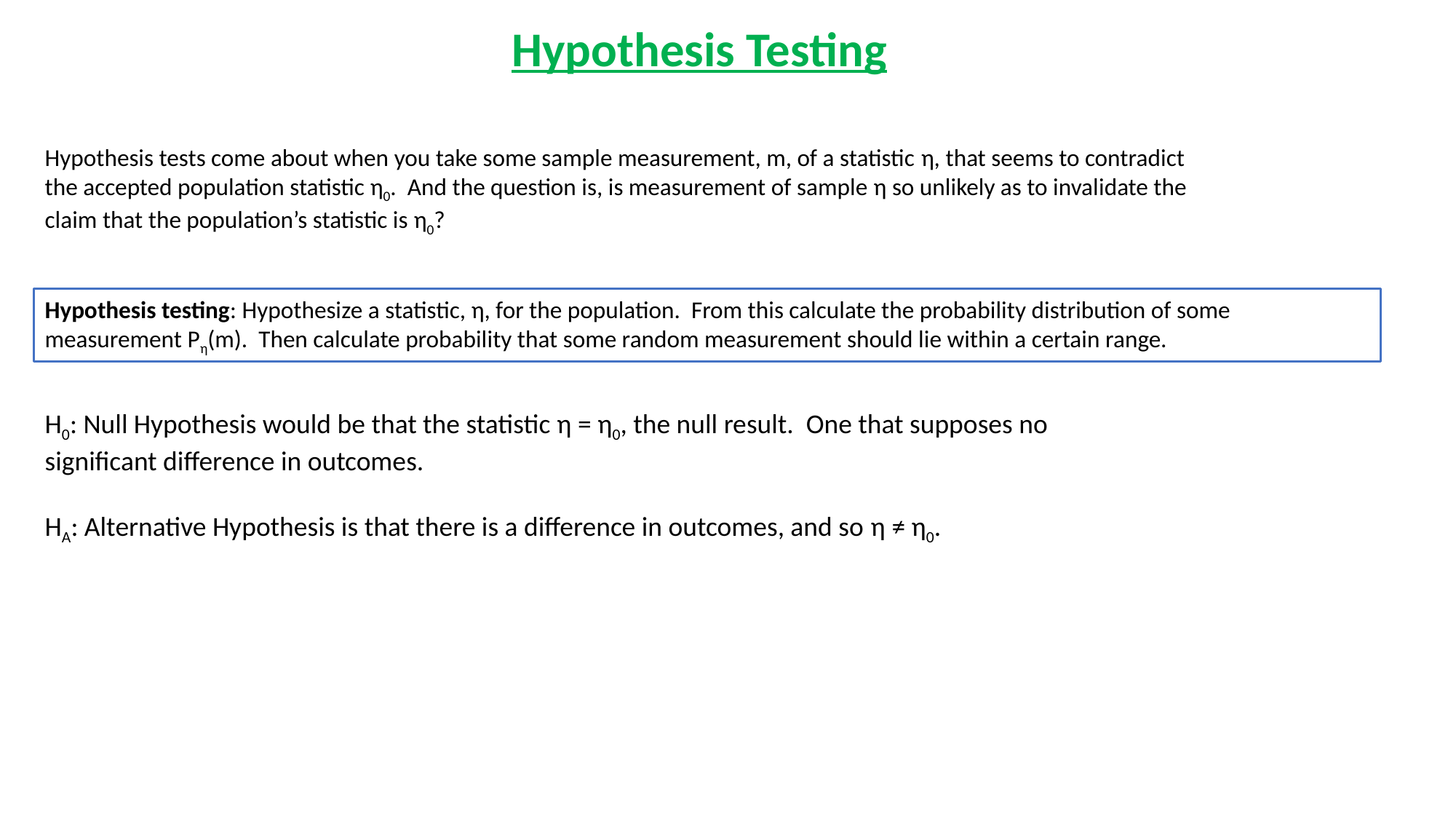

Hypothesis Testing
Hypothesis tests come about when you take some sample measurement, m, of a statistic η, that seems to contradict the accepted population statistic η0.  And the question is, is measurement of sample η so unlikely as to invalidate the claim that the population’s statistic is η0?
Hypothesis testing: Hypothesize a statistic, η, for the population.  From this calculate the probability distribution of some measurement Pη(m).  Then calculate probability that some random measurement should lie within a certain range.
H0: Null Hypothesis would be that the statistic η = η0, the null result.  One that supposes no significant difference in outcomes.

HA: Alternative Hypothesis is that there is a difference in outcomes, and so η ≠ η0.